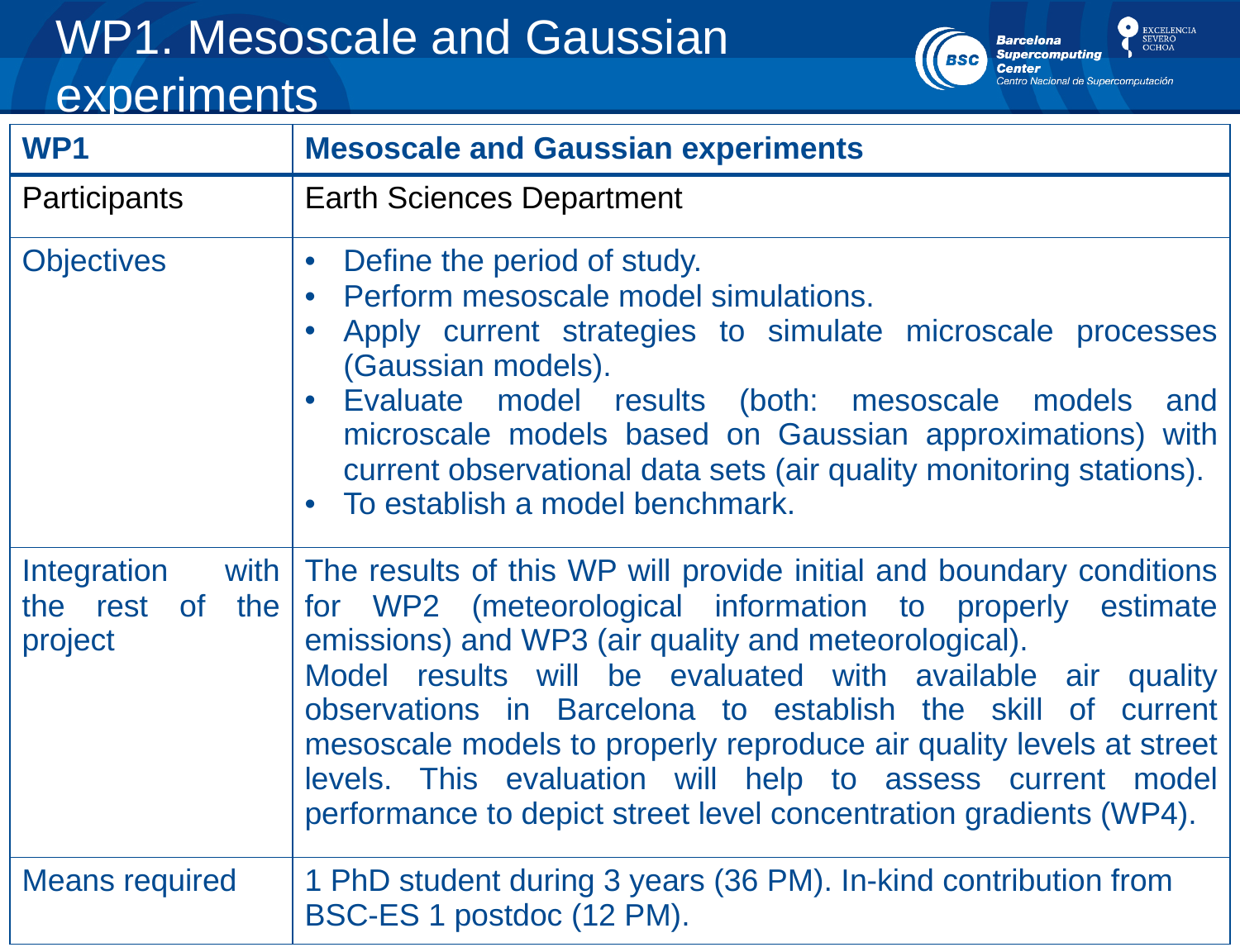

# WP1. Mesoscale and Gaussian experiments
| WP1 | Mesoscale and Gaussian experiments |
| --- | --- |
| Participants | Earth Sciences Department |
| Objectives | Define the period of study. Perform mesoscale model simulations. Apply current strategies to simulate microscale processes (Gaussian models). Evaluate model results (both: mesoscale models and microscale models based on Gaussian approximations) with current observational data sets (air quality monitoring stations). To establish a model benchmark. |
| Integration with the rest of the project | The results of this WP will provide initial and boundary conditions for WP2 (meteorological information to properly estimate emissions) and WP3 (air quality and meteorological). Model results will be evaluated with available air quality observations in Barcelona to establish the skill of current mesoscale models to properly reproduce air quality levels at street levels. This evaluation will help to assess current model performance to depict street level concentration gradients (WP4). |
| Means required | 1 PhD student during 3 years (36 PM). In-kind contribution from BSC-ES 1 postdoc (12 PM). |